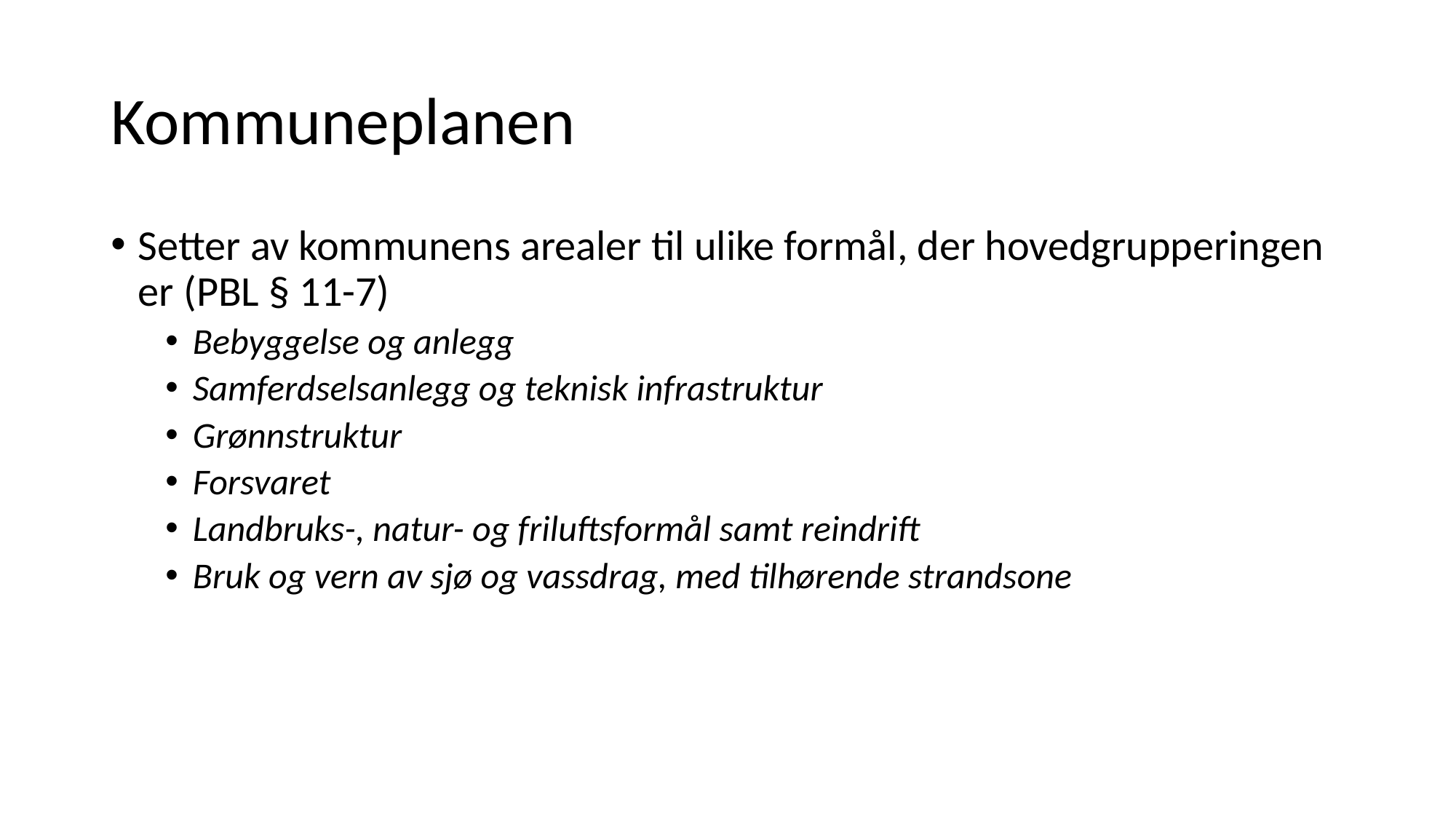

# Kommuneplanen
Setter av kommunens arealer til ulike formål, der hovedgrupperingen er (PBL § 11-7)
Bebyggelse og anlegg
Samferdselsanlegg og teknisk infrastruktur
Grønnstruktur
Forsvaret
Landbruks-, natur- og friluftsformål samt reindrift
Bruk og vern av sjø og vassdrag, med tilhørende strandsone